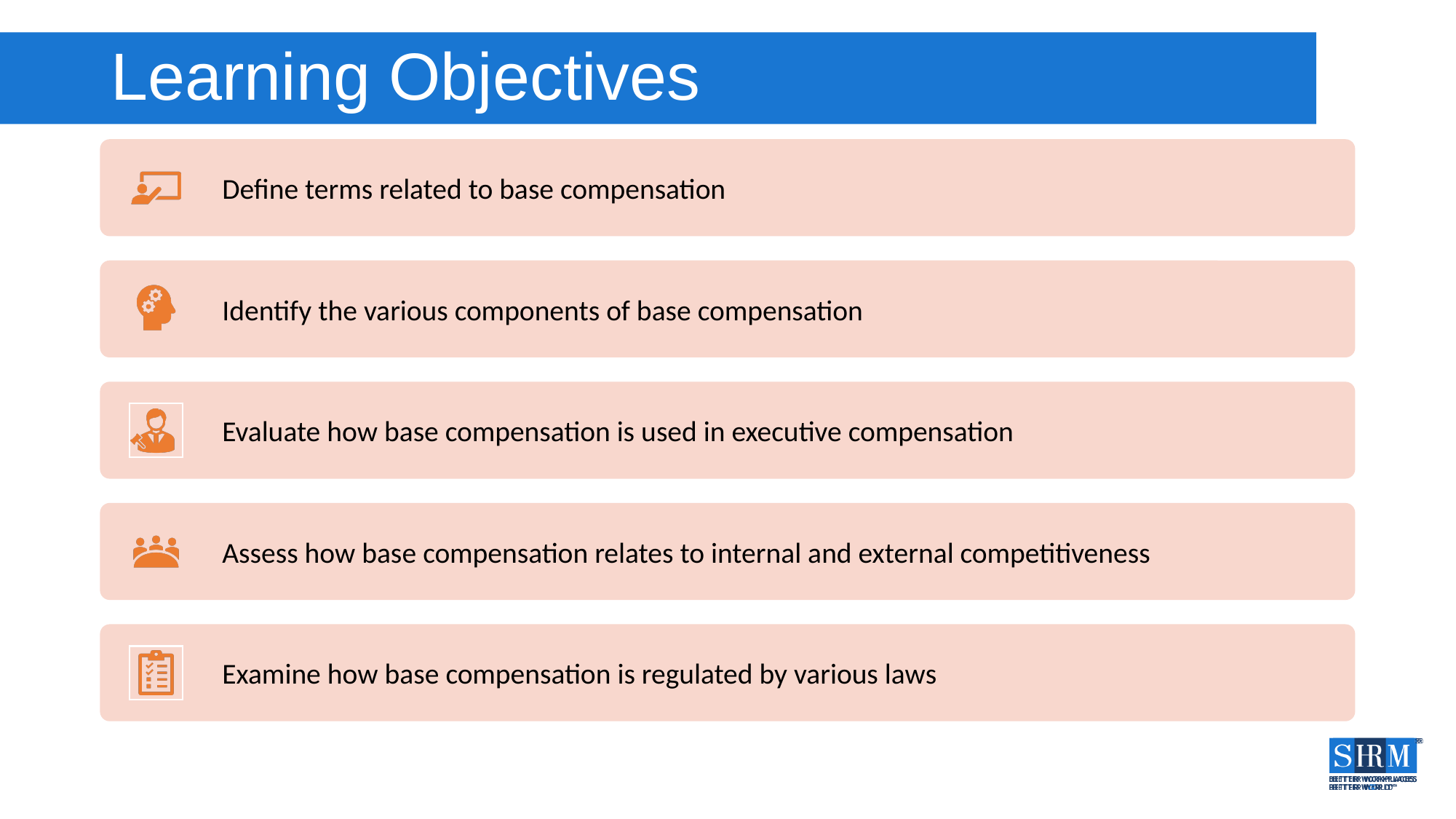

# Learning Objectives
Define terms related to base compensation
Identify the various components of base compensation
Evaluate how base compensation is used in executive compensation
Assess how base compensation relates to internal and external competitiveness
Examine how base compensation is regulated by various laws